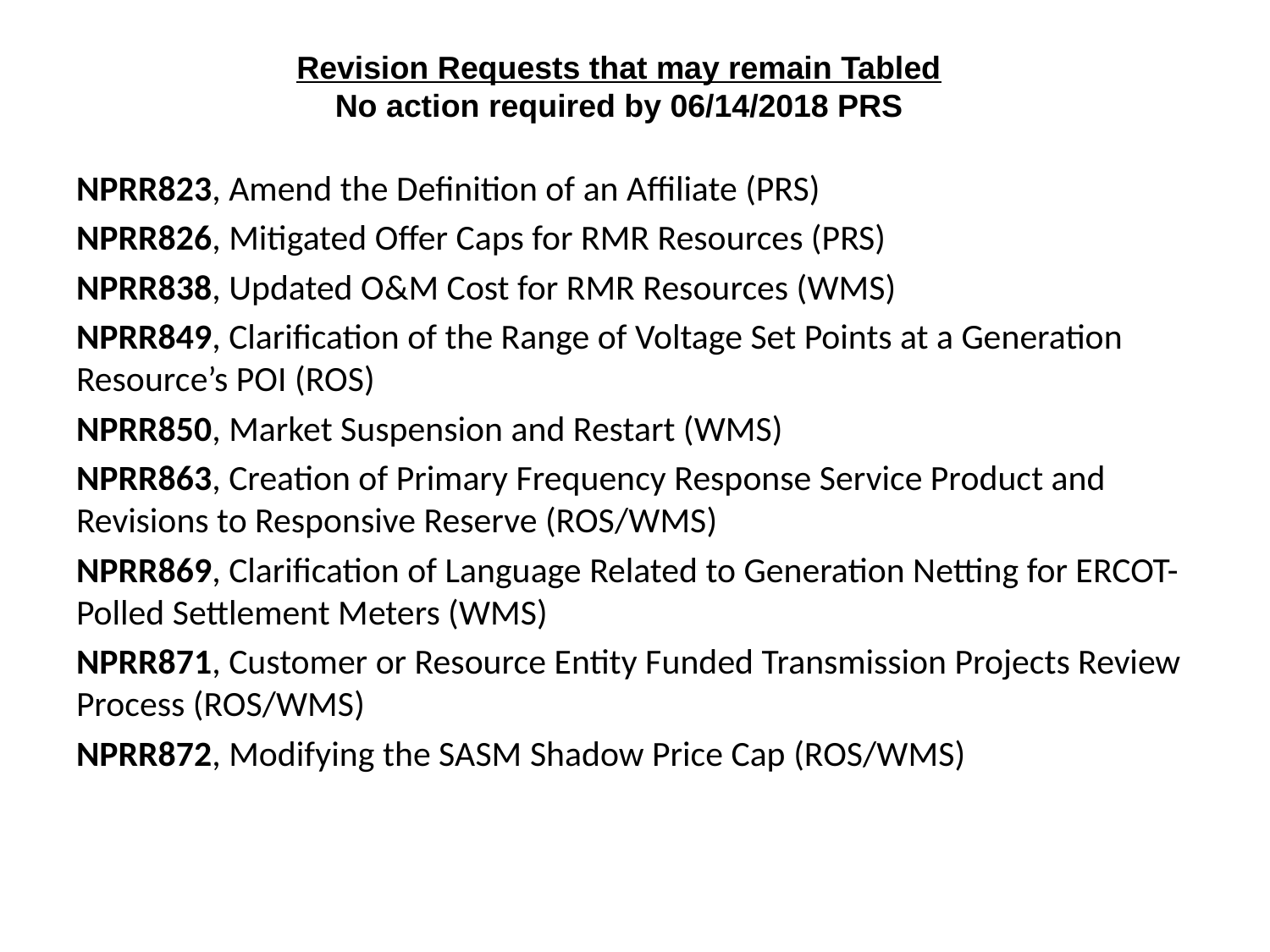

# Revision Requests that may remain Tabled No action required by 06/14/2018 PRS

NPRR823, Amend the Definition of an Affiliate (PRS)
NPRR826, Mitigated Offer Caps for RMR Resources (PRS)
NPRR838, Updated O&M Cost for RMR Resources (WMS)
NPRR849, Clarification of the Range of Voltage Set Points at a Generation Resource’s POI (ROS)
NPRR850, Market Suspension and Restart (WMS)
NPRR863, Creation of Primary Frequency Response Service Product and Revisions to Responsive Reserve (ROS/WMS)
NPRR869, Clarification of Language Related to Generation Netting for ERCOT-Polled Settlement Meters (WMS)
NPRR871, Customer or Resource Entity Funded Transmission Projects Review Process (ROS/WMS)
NPRR872, Modifying the SASM Shadow Price Cap (ROS/WMS)